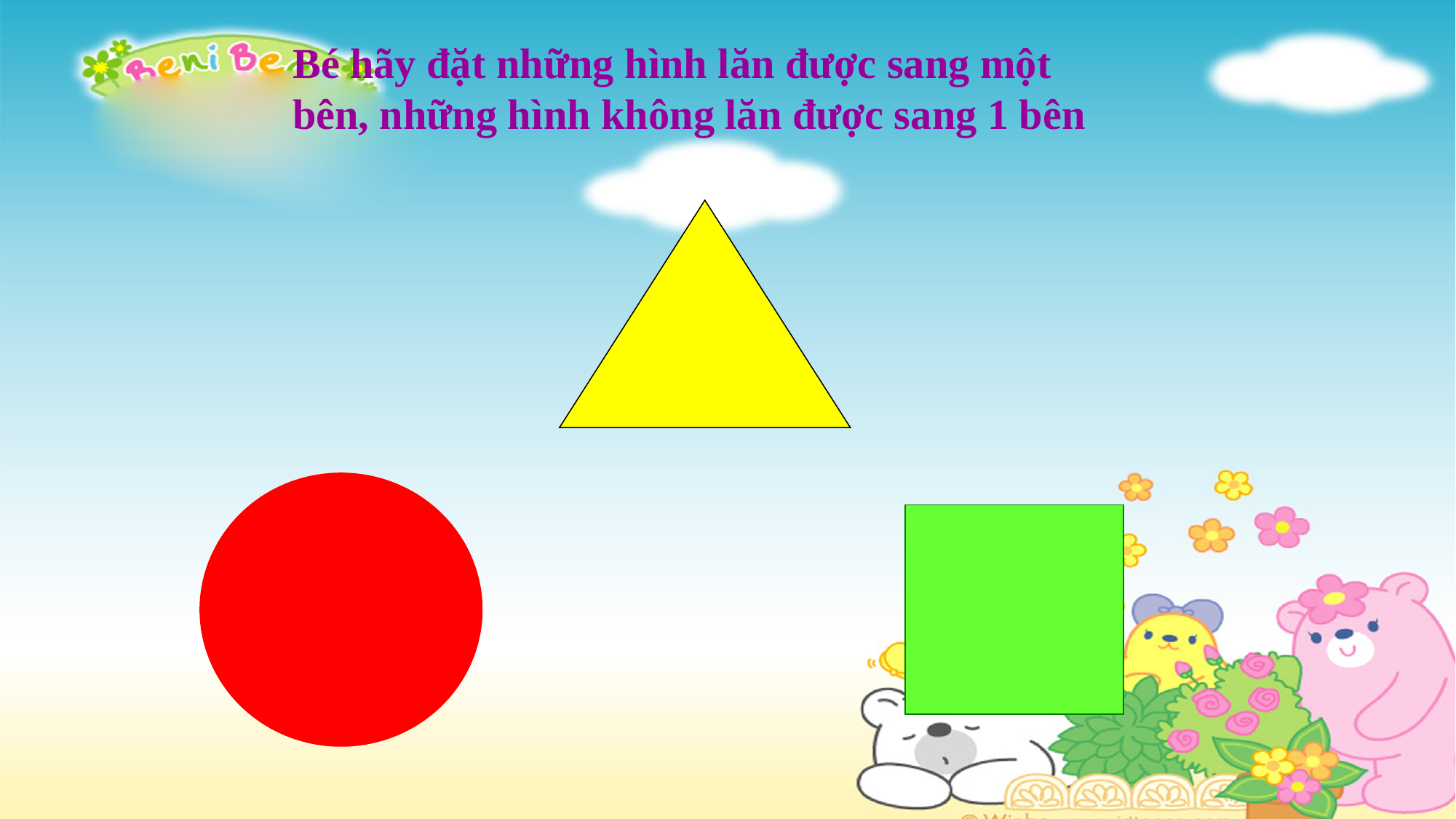

Bé hãy đặt những hình lăn được sang một bên, những hình không lăn được sang 1 bên